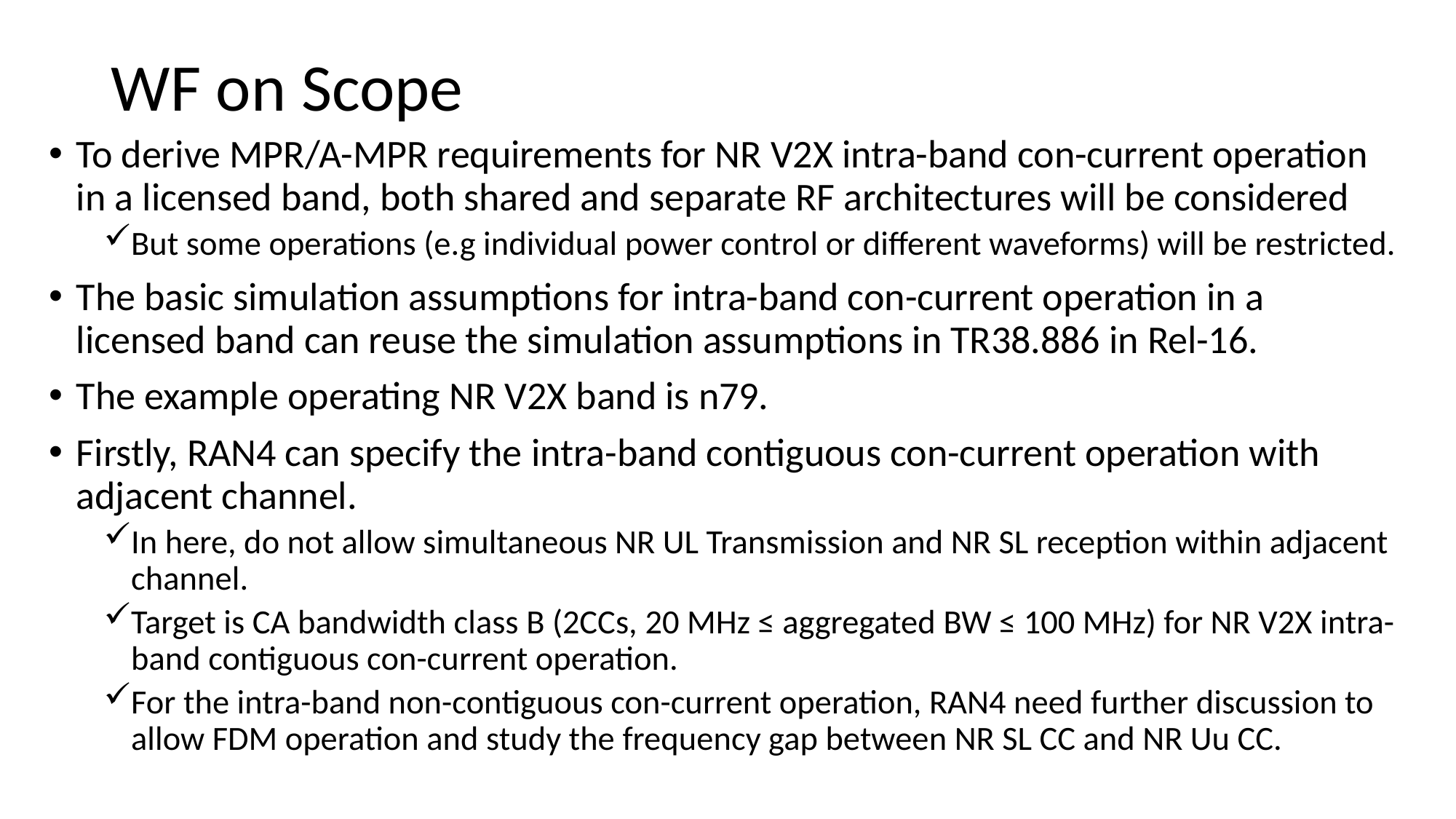

# WF on Scope
To derive MPR/A-MPR requirements for NR V2X intra-band con-current operation in a licensed band, both shared and separate RF architectures will be considered
But some operations (e.g individual power control or different waveforms) will be restricted.
The basic simulation assumptions for intra-band con-current operation in a licensed band can reuse the simulation assumptions in TR38.886 in Rel-16.
The example operating NR V2X band is n79.
Firstly, RAN4 can specify the intra-band contiguous con-current operation with adjacent channel.
In here, do not allow simultaneous NR UL Transmission and NR SL reception within adjacent channel.
Target is CA bandwidth class B (2CCs, 20 MHz ≤ aggregated BW ≤ 100 MHz) for NR V2X intra-band contiguous con-current operation.
For the intra-band non-contiguous con-current operation, RAN4 need further discussion to allow FDM operation and study the frequency gap between NR SL CC and NR Uu CC.